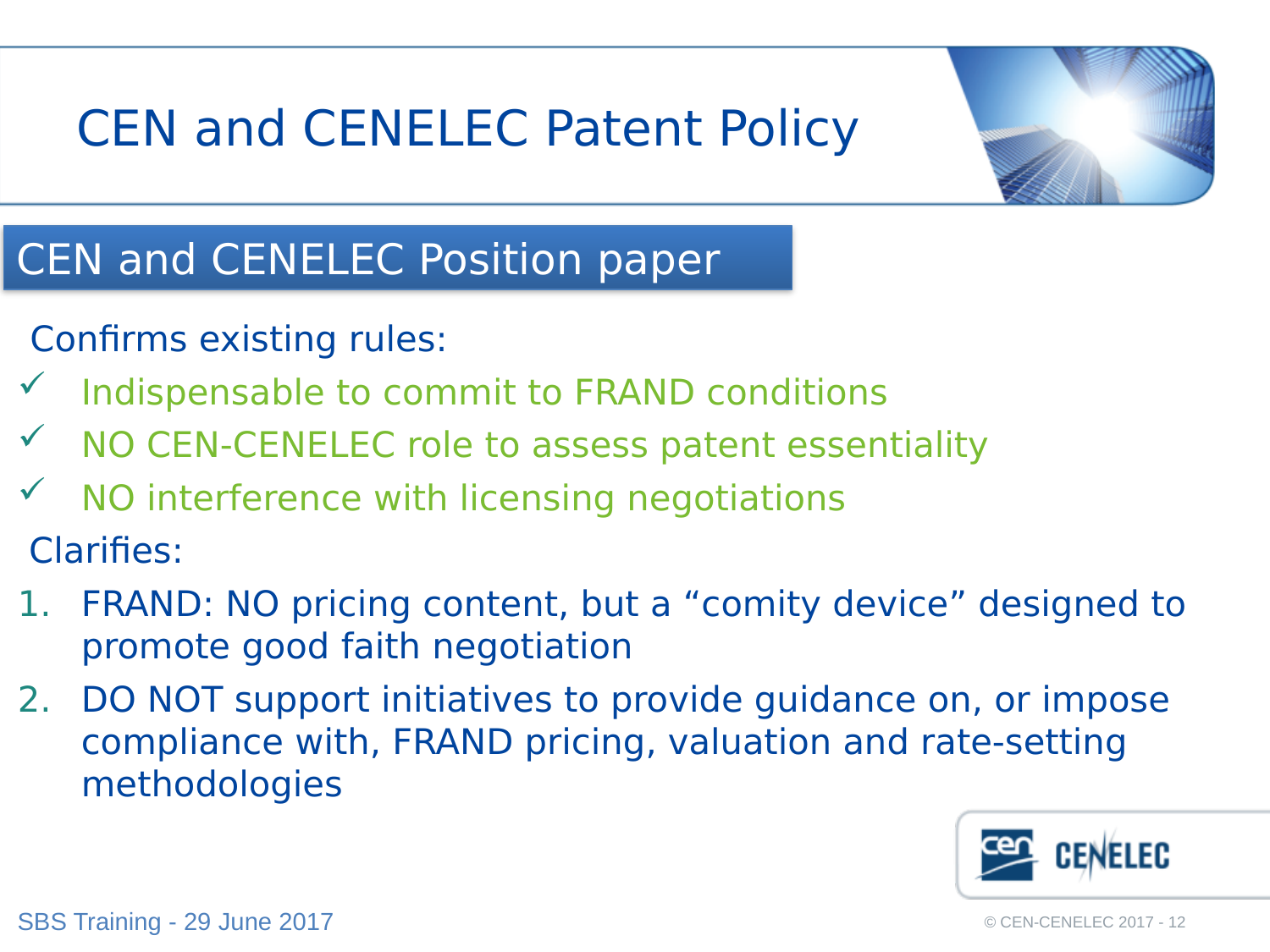

# CEN and CENELEC Patent Policy
CEN and CENELEC Position paper
 Confirms existing rules:
Indispensable to commit to FRAND conditions
NO CEN-CENELEC role to assess patent essentiality
NO interference with licensing negotiations
 Clarifies:
FRAND: NO pricing content, but a “comity device” designed to promote good faith negotiation
DO NOT support initiatives to provide guidance on, or impose compliance with, FRAND pricing, valuation and rate-setting methodologies